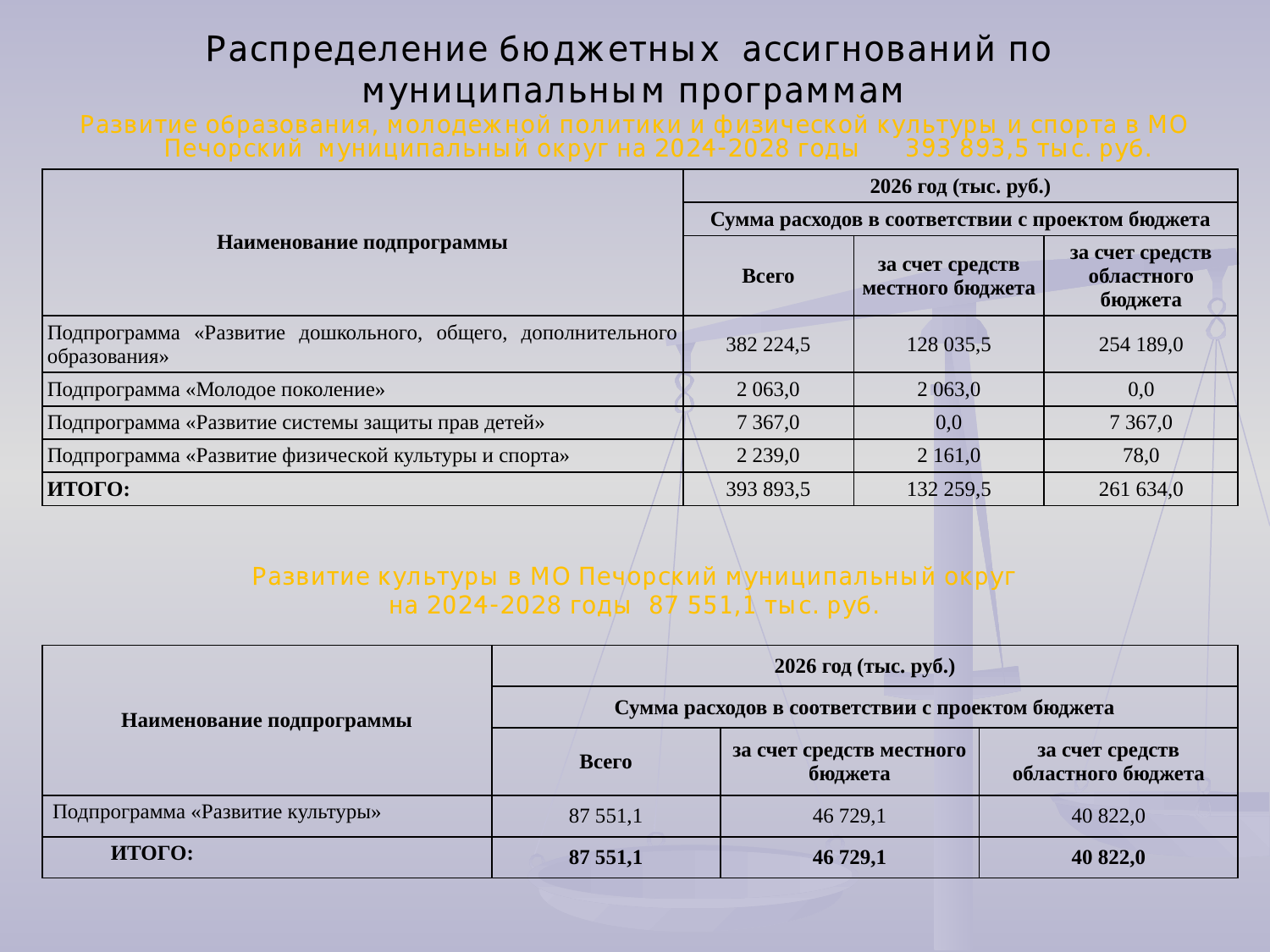

Распределение бюджетных  ассигнований по
муниципальным программам
Развитие образования, молодежной политики и физической культуры и спорта в МО Печорский  муниципальный округ на 2024-2028 годы      393 893,5 тыс. руб.

Развитие культуры в МО Печорский муниципальный округ
на 2024-2028 годы  87 551,1 тыс. руб.

| Наименование подпрограммы | 2026 год (тыс. руб.) |  |  |
| --- | --- | --- | --- |
|  | Сумма расходов в соответствии с проектом бюджета |  |  |
|  | Всего | за счет средств местного бюджета | за счет средств областного бюджета |
| Подпрограмма «Развитие дошкольного, общего, дополнительного образования» | 382 224,5 | 128 035,5 | 254 189,0 |
| Подпрограмма «Молодое поколение» | 2 063,0 | 2 063,0 | 0,0 |
| Подпрограмма «Развитие системы защиты прав детей» | 7 367,0 | 0,0 | 7 367,0 |
| Подпрограмма «Развитие физической культуры и спорта» | 2 239,0 | 2 161,0 | 78,0 |
| ИТОГО: | 393 893,5 | 132 259,5 | 261 634,0 |
| Наименование подпрограммы | 2026 год (тыс. руб.) |  |  |
| --- | --- | --- | --- |
|  | Сумма расходов в соответствии с проектом бюджета |  |  |
|  | Всего | за счет средств местного бюджета | за счет средств областного бюджета |
| Подпрограмма «Развитие культуры» | 87 551,1 | 46 729,1 | 40 822,0 |
| ИТОГО: | 87 551,1 | 46 729,1 | 40 822,0 |